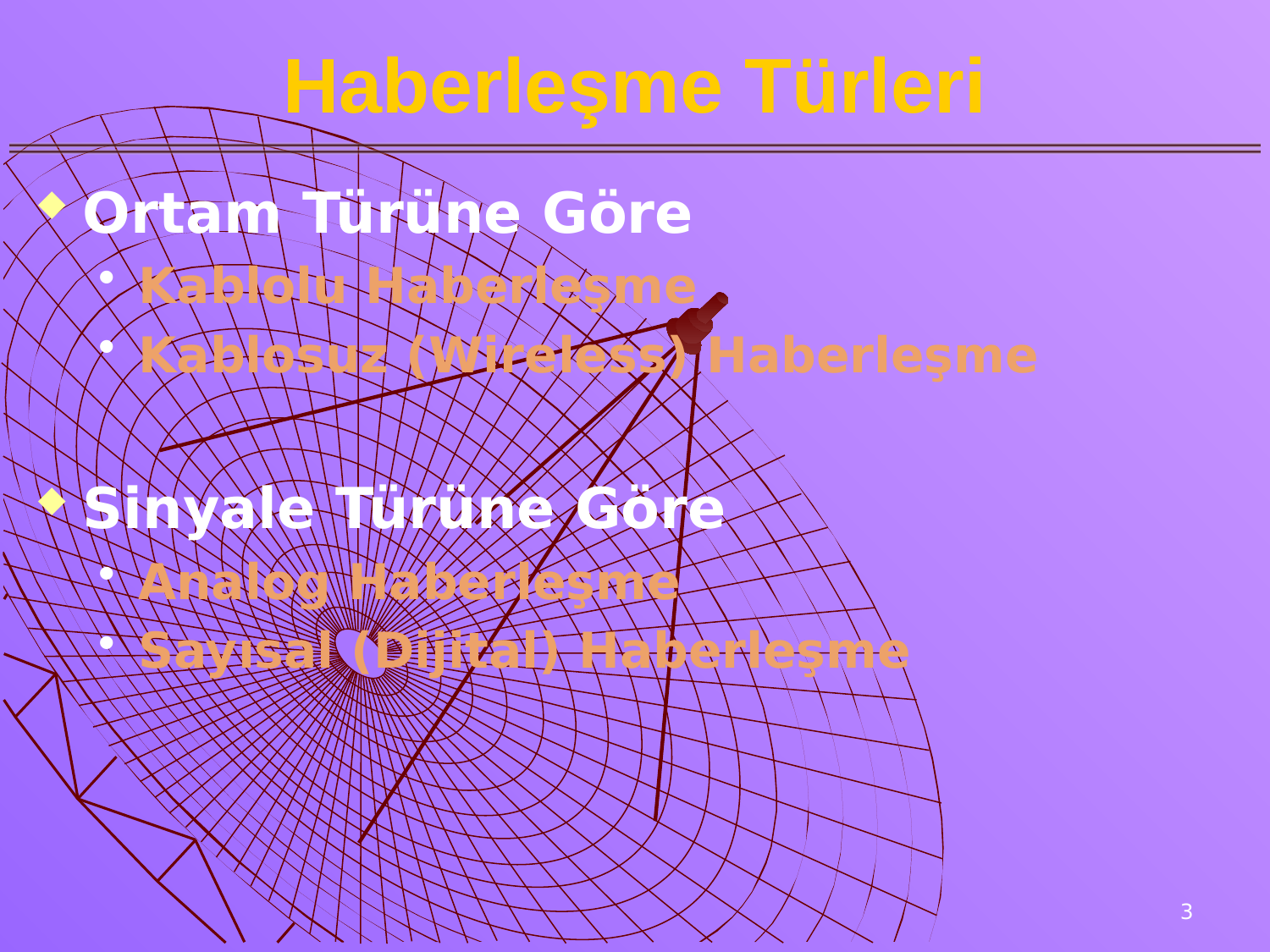

# Haberleşme Türleri
Ortam Türüne Göre
Kablolu Haberleşme
Kablosuz (Wireless) Haberleşme

Sinyale Türüne Göre
Analog Haberleşme
Sayısal (Dijital) Haberleşme
3